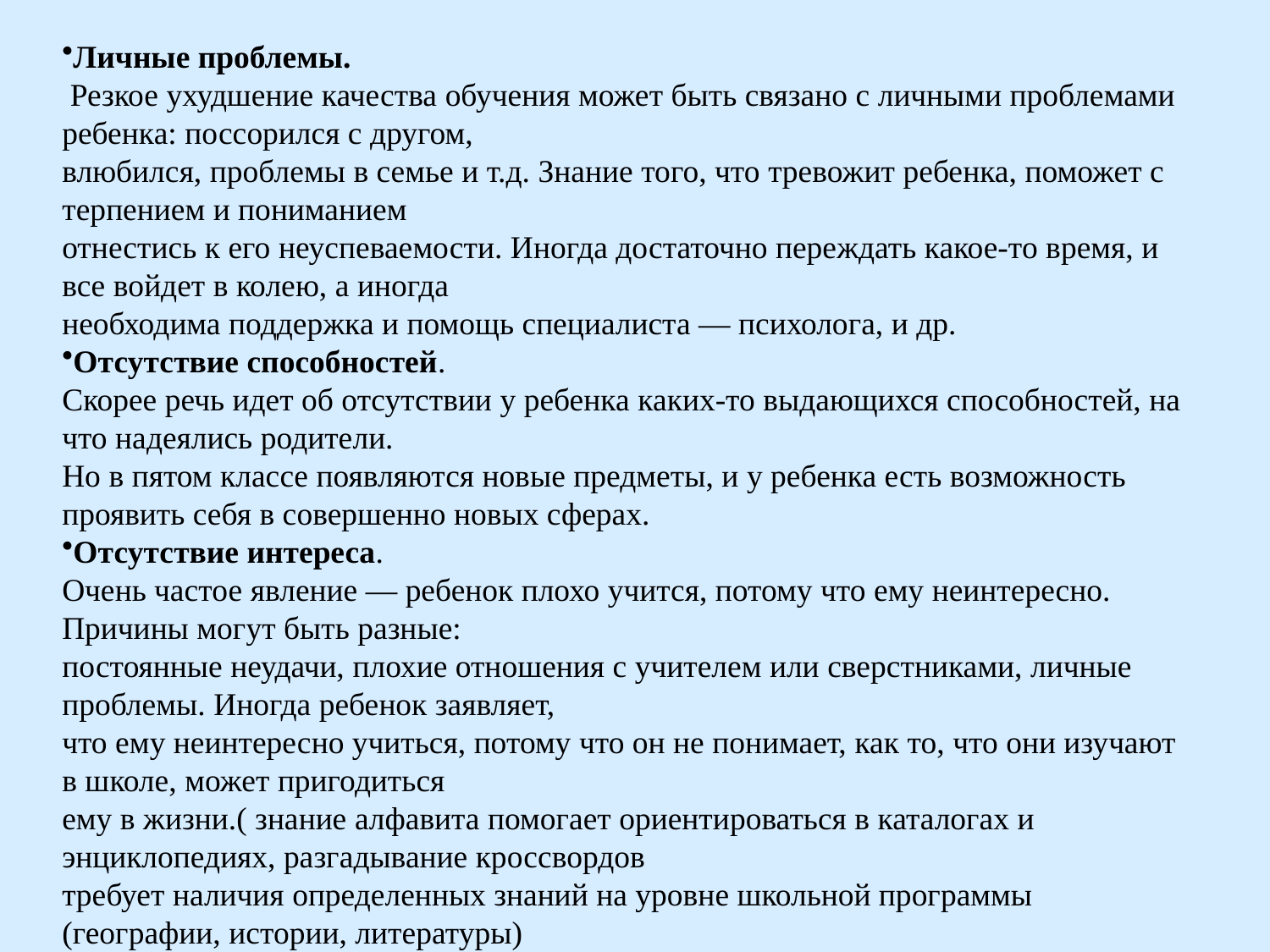

Личные проблемы.
 Резкое ухудшение качества обучения может быть связано с личными проблемами ребенка: поссорился с другом,
влюбился, проблемы в семье и т.д. Знание того, что тревожит ребенка, поможет с терпением и пониманием
отнестись к его неуспеваемости. Иногда достаточно переждать какое-то время, и все войдет в колею, а иногда
необходима поддержка и помощь специалиста — психолога, и др.
Отсутствие способностей.
Скорее речь идет об отсутствии у ребенка каких-то выдающихся способностей, на что надеялись родители.
Но в пятом классе появляются новые предметы, и у ребенка есть возможность проявить себя в совершенно новых сферах.
Отсутствие интереса.
Очень частое явление — ребенок плохо учится, потому что ему неинтересно. Причины могут быть разные:
постоянные неудачи, плохие отношения с учителем или сверстниками, личные проблемы. Иногда ребенок заявляет,
что ему неинтересно учиться, потому что он не понимает, как то, что они изучают в школе, может пригодиться
ему в жизни.( знание алфавита помогает ориентироваться в каталогах и энциклопедиях, разгадывание кроссвордов
требует наличия определенных знаний на уровне школьной программы (географии, истории, литературы)